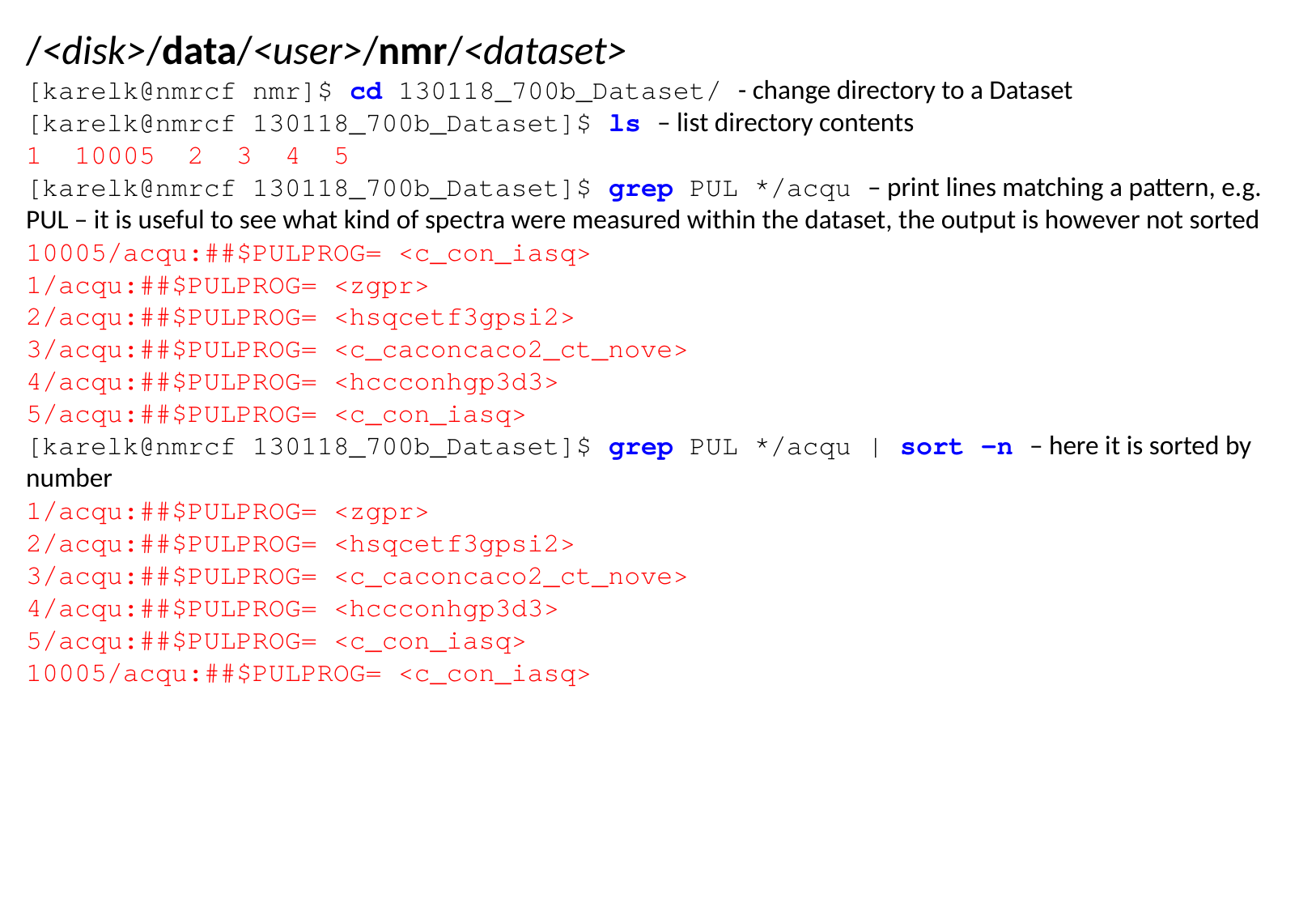

/<disk>/data/<user>/nmr/<dataset>
[karelk@nmrcf nmr]$ cd 130118_700b_Dataset/ - change directory to a Dataset
[karelk@nmrcf 130118_700b_Dataset]$ ls – list directory contents
1  10005  2  3  4  5
[karelk@nmrcf 130118_700b_Dataset]$ grep PUL */acqu – print lines matching a pattern, e.g. PUL – it is useful to see what kind of spectra were measured within the dataset, the output is however not sorted
10005/acqu:##$PULPROG= <c_con_iasq>
1/acqu:##$PULPROG= <zgpr>
2/acqu:##$PULPROG= <hsqcetf3gpsi2>
3/acqu:##$PULPROG= <c_caconcaco2_ct_nove>
4/acqu:##$PULPROG= <hccconhgp3d3>
5/acqu:##$PULPROG= <c_con_iasq>
[karelk@nmrcf 130118_700b_Dataset]$ grep PUL */acqu | sort –n – here it is sorted by number
1/acqu:##$PULPROG= <zgpr>
2/acqu:##$PULPROG= <hsqcetf3gpsi2>
3/acqu:##$PULPROG= <c_caconcaco2_ct_nove>
4/acqu:##$PULPROG= <hccconhgp3d3>
5/acqu:##$PULPROG= <c_con_iasq>
10005/acqu:##$PULPROG= <c_con_iasq>